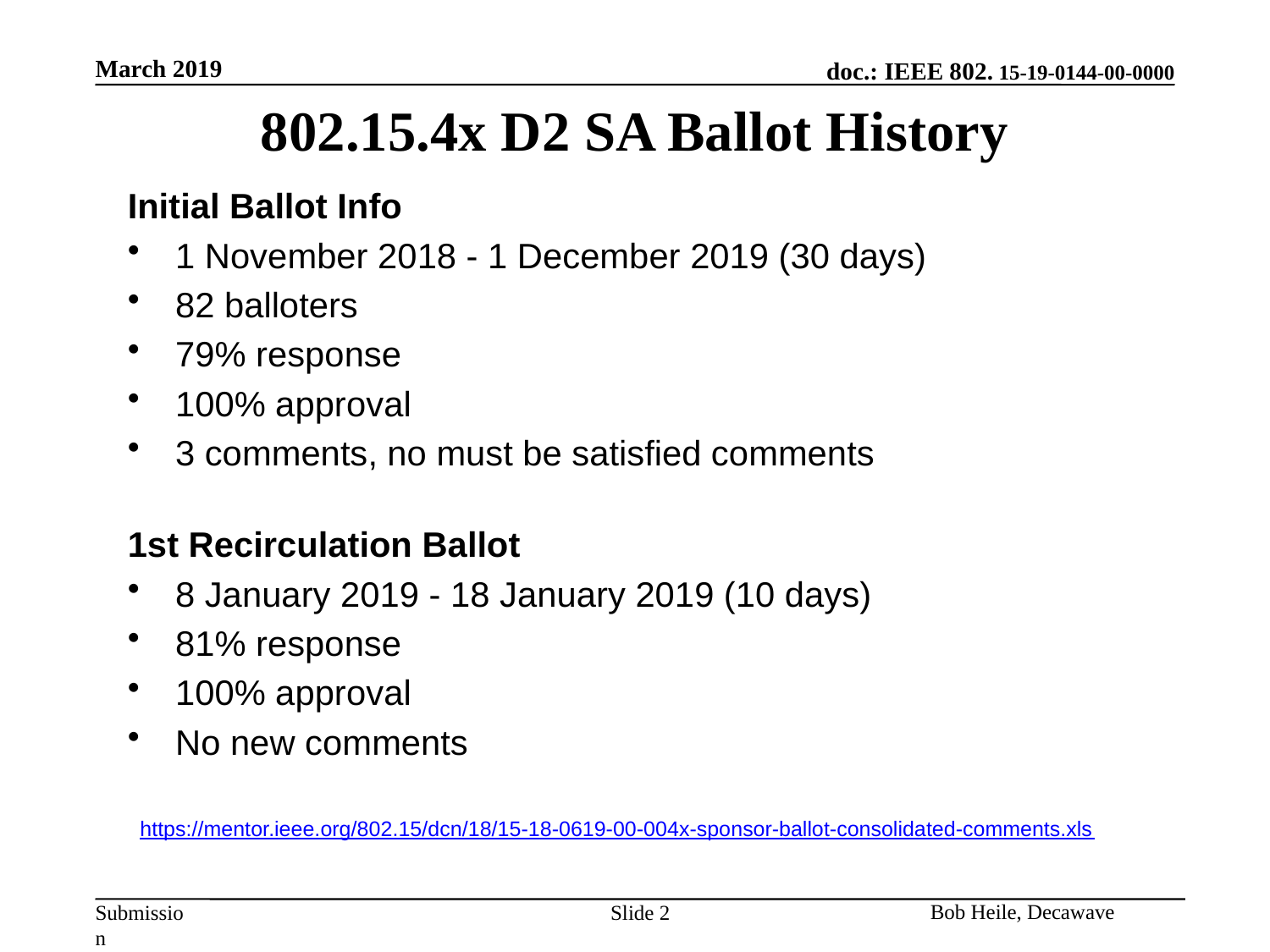

March 2019
802.15.4x D2 SA Ballot History
Initial Ballot Info
1 November 2018 - 1 December 2019 (30 days)
82 balloters
79% response
100% approval
3 comments, no must be satisfied comments
1st Recirculation Ballot
8 January 2019 - 18 January 2019 (10 days)
81% response
100% approval
No new comments

https://mentor.ieee.org/802.15/dcn/18/15-18-0619-00-004x-sponsor-ballot-consolidated-comments.xls
Slide 2
Bob Heile, Decawave